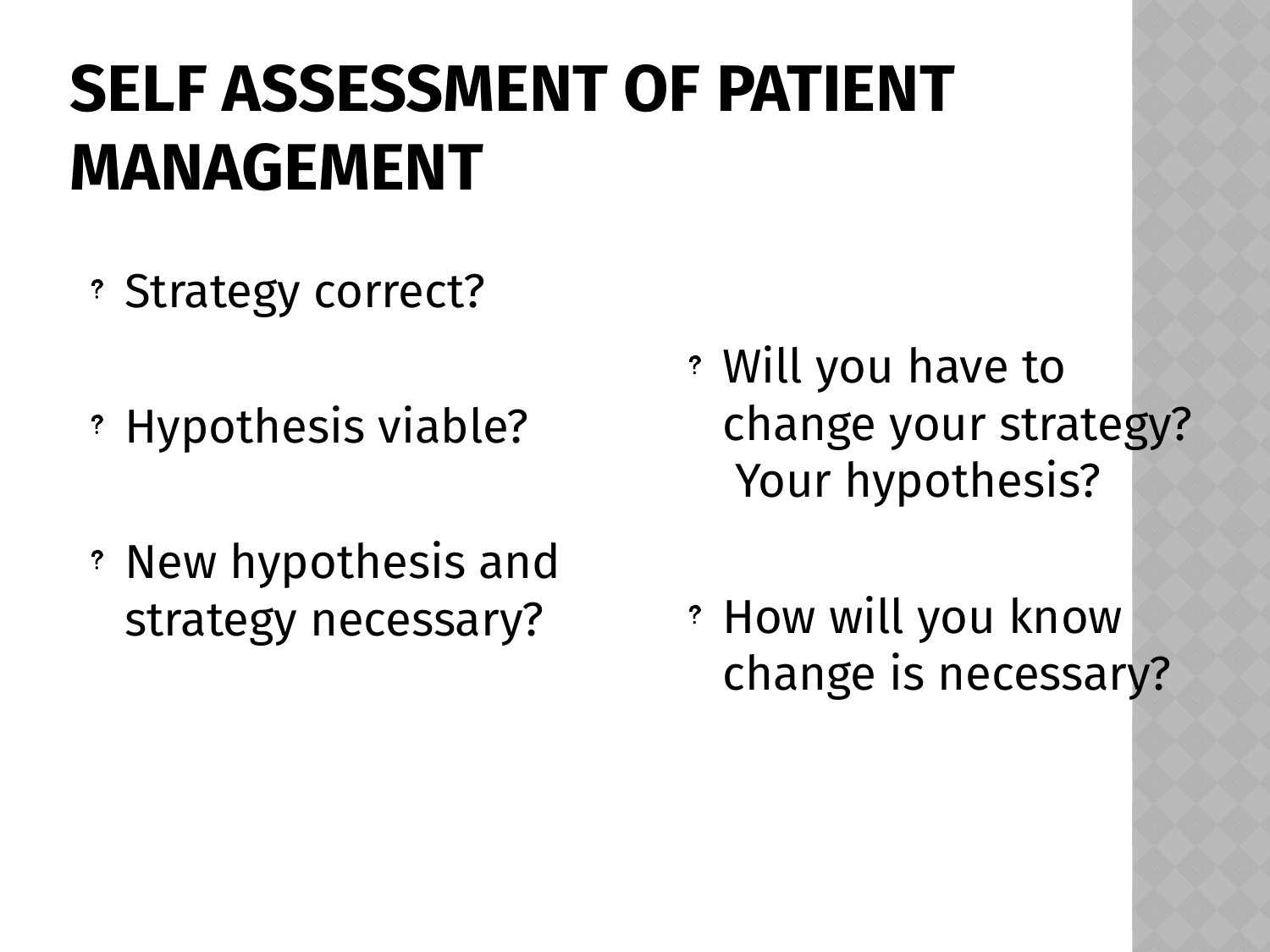

# Self Assessment of Patient Management
Strategy correct?

Hypothesis viable?

New hypothesis and strategy necessary?

Will you have to change your strategy?  Your hypothesis?

How will you know change is necessary?